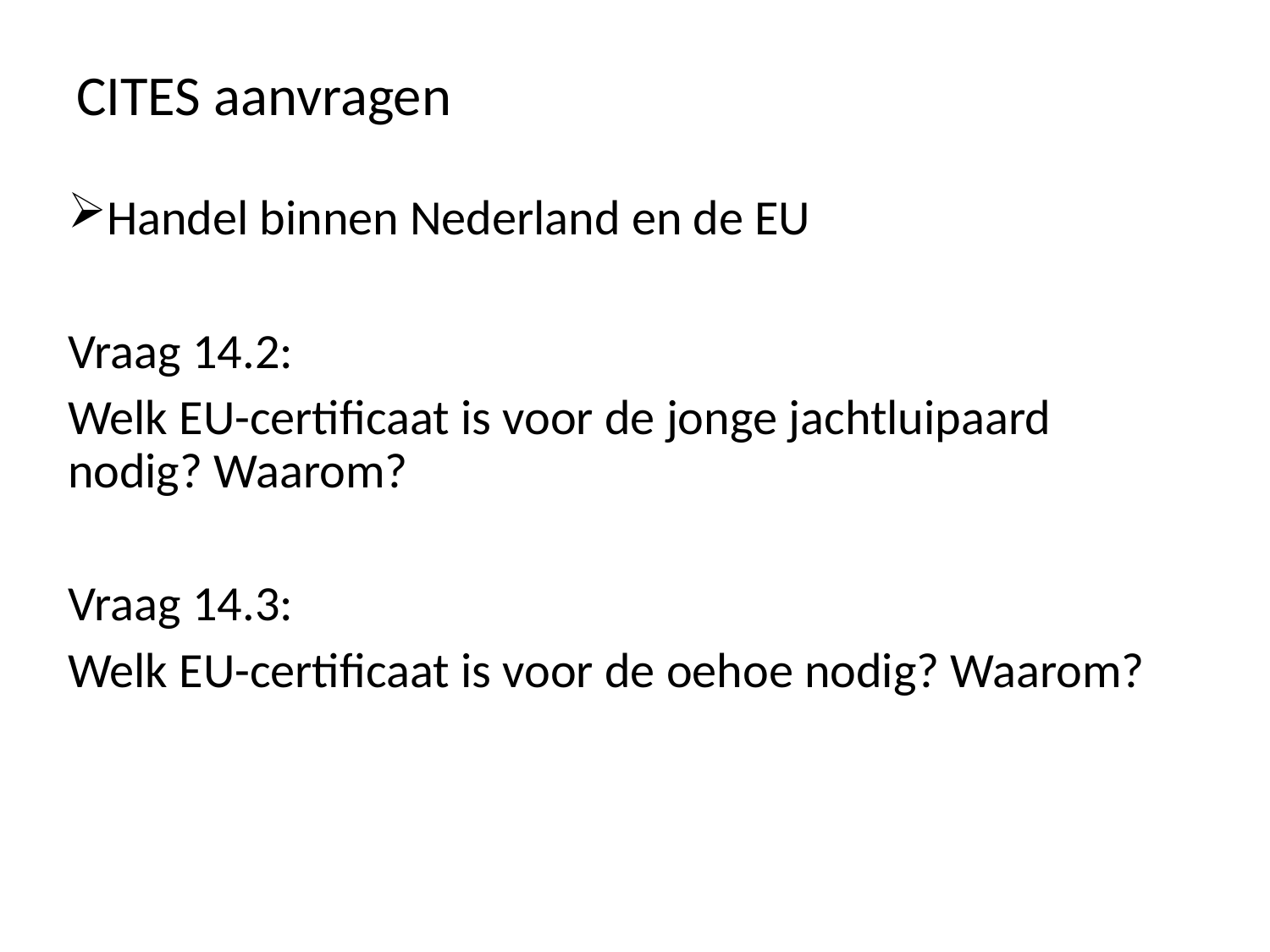

# CITES aanvragen
Handel binnen Nederland en de EU

Vraag 14.2:
Welk EU-certificaat is voor de jonge jachtluipaard nodig? Waarom?

Vraag 14.3:
Welk EU-certificaat is voor de oehoe nodig? Waarom?